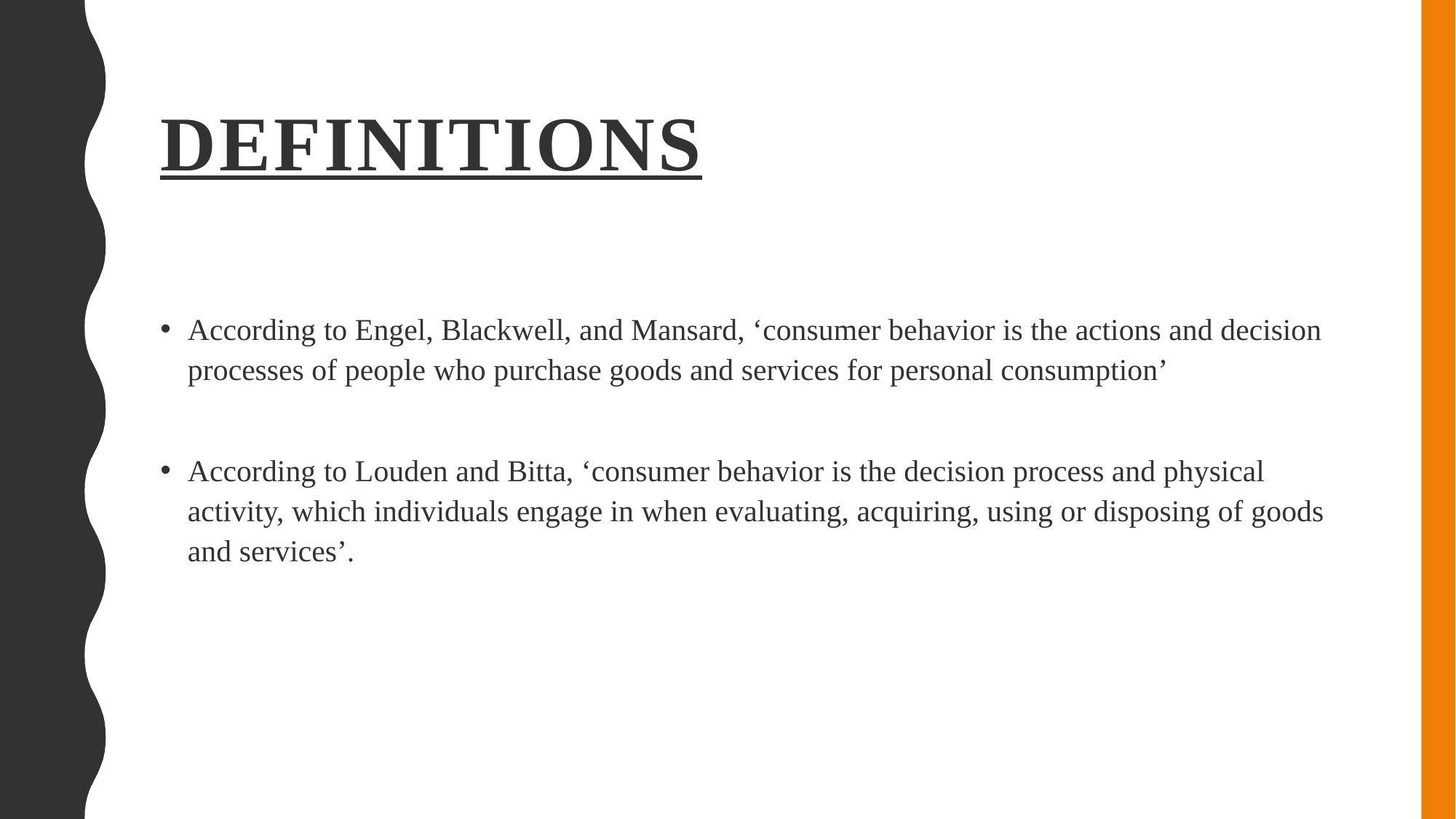

# Definitions
According to Engel, Blackwell, and Mansard, ‘consumer behavior is the actions and decision processes of people who purchase goods and services for personal consumption’

According to Louden and Bitta, ‘consumer behavior is the decision process and physical activity, which individuals engage in when evaluating, acquiring, using or disposing of goods and services’.